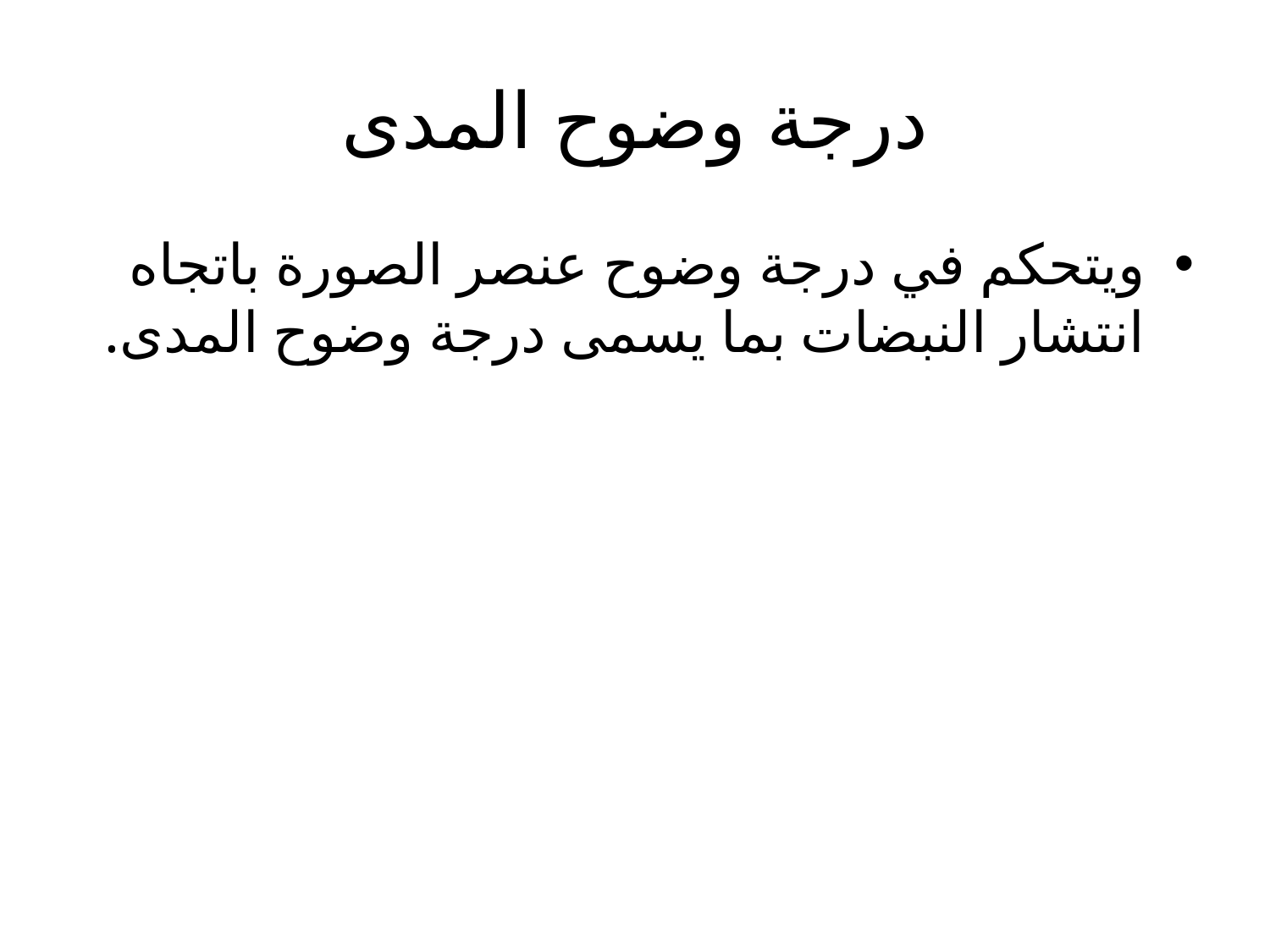

# درجة وضوح المدى
ويتحكم في درجة وضوح عنصر الصورة باتجاه انتشار النبضات بما يسمى درجة وضوح المدى.